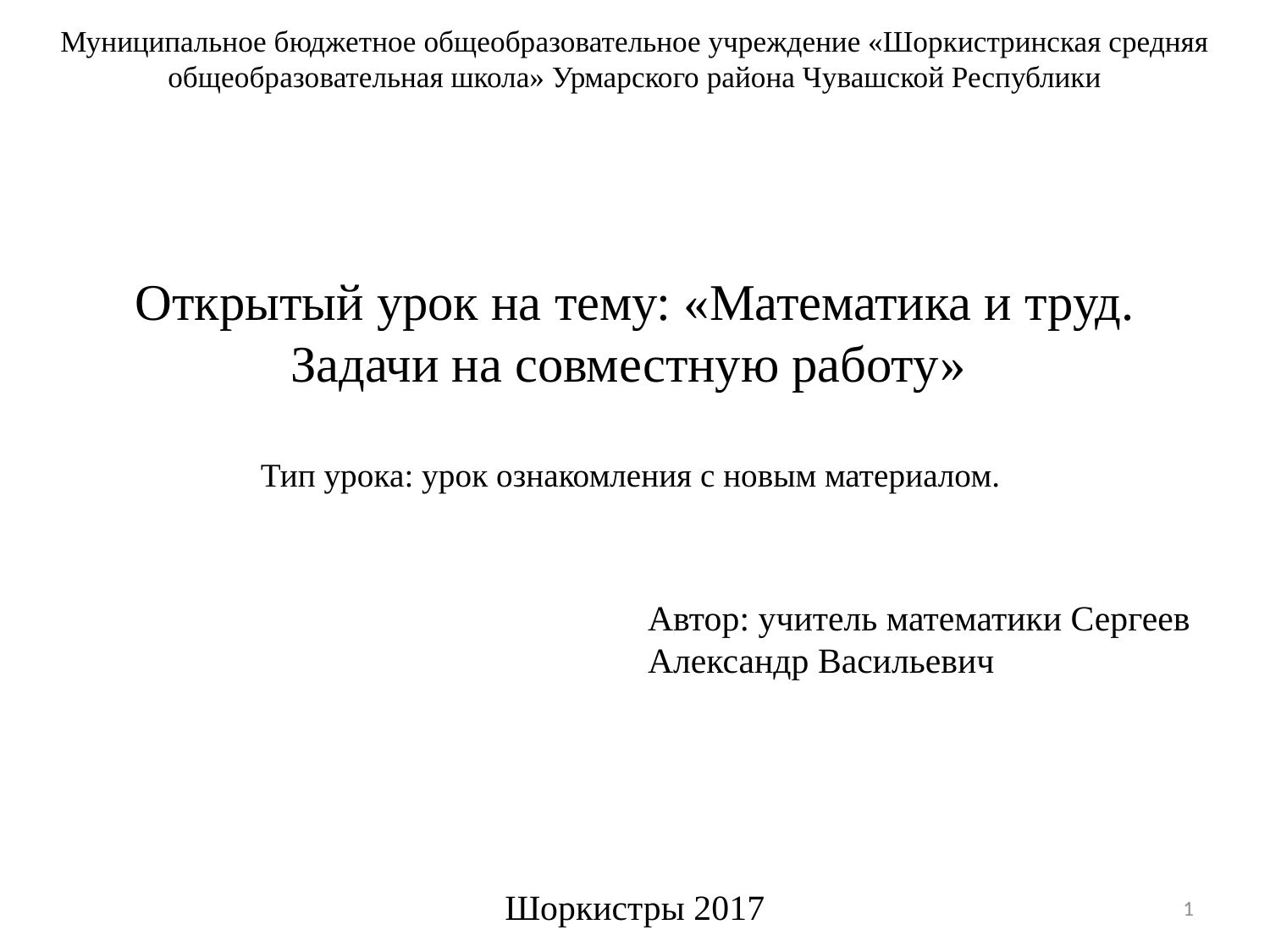

# Муниципальное бюджетное общеобразовательное учреждение «Шоркистринская средняя общеобразовательная школа» Урмарского района Чувашской Республики Открытый урок на тему: «Математика и труд. Задачи на совместную работу»  Тип урока: урок ознакомления с новым материалом.

Автор: учитель математики Сергеев Александр Васильевич

Шоркистры 2017

1